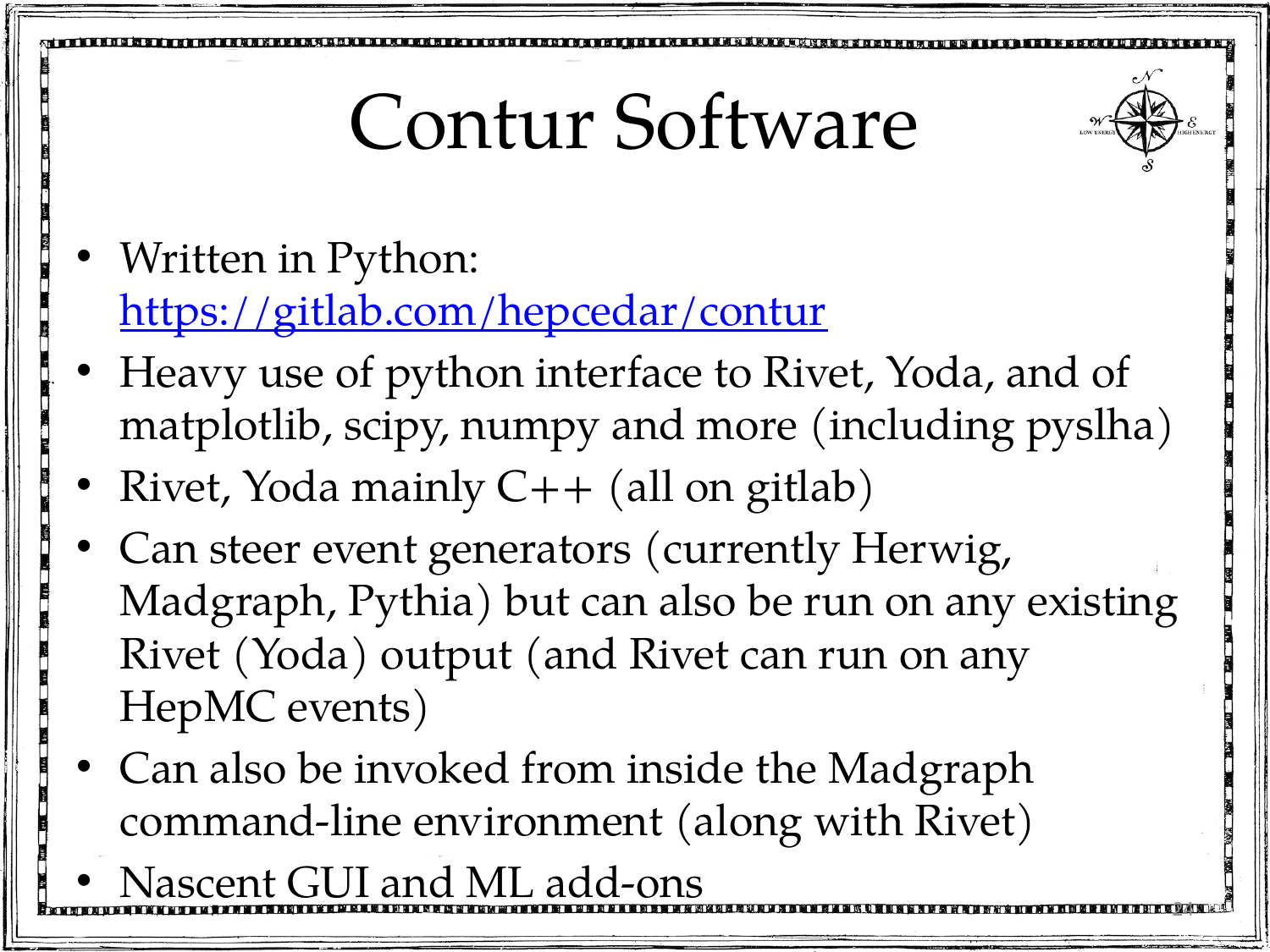

# Contur Software
Written in Python: https://gitlab.com/hepcedar/contur
Heavy use of python interface to Rivet, Yoda, and of matplotlib, scipy, numpy and more (including pyslha)
Rivet, Yoda mainly C++ (all on gitlab)
Can steer event generators (currently Herwig, Madgraph, Pythia) but can also be run on any existing Rivet (Yoda) output (and Rivet can run on any HepMC events)
Can also be invoked from inside the Madgraph command-line environment (along with Rivet)
Nascent GUI and ML add-ons
24